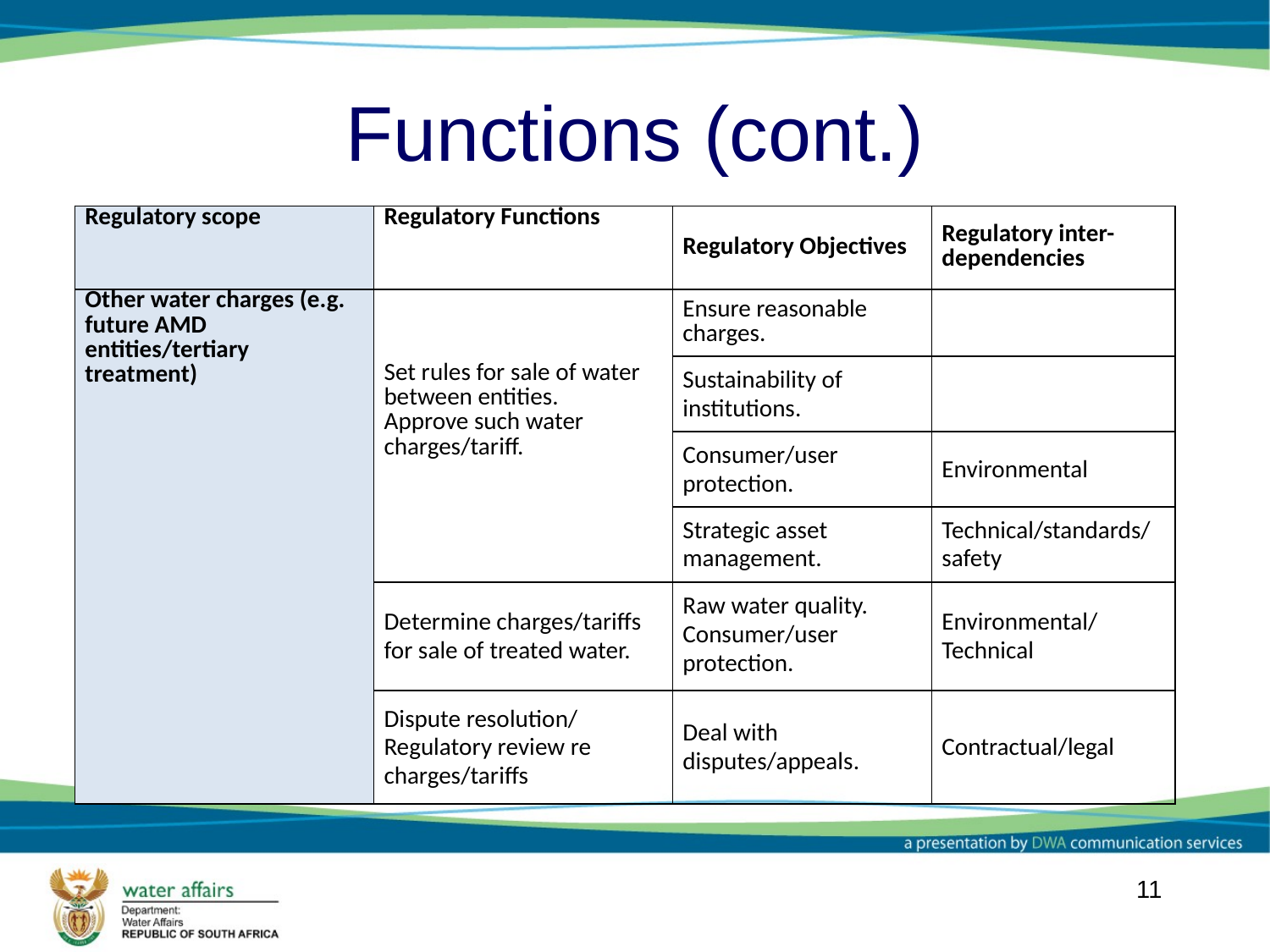

# Functions (cont.)
| Regulatory scope | Regulatory Functions | Regulatory Objectives | Regulatory inter-dependencies |
| --- | --- | --- | --- |
| Other water charges (e.g. future AMD entities/tertiary treatment) | Set rules for sale of water between entities.  Approve such water charges/tariff. | Ensure reasonable charges. |  |
|  |  | Sustainability of institutions. |  |
|  |  | Consumer/user protection. | Environmental |
|  |  | Strategic asset management. | Technical/standards/safety |
|  | Determine charges/tariffs for sale of treated water. | Raw water quality. Consumer/user protection. | Environmental/ Technical |
|  | Dispute resolution/ Regulatory review re charges/tariffs | Deal with disputes/appeals. | Contractual/legal |
11